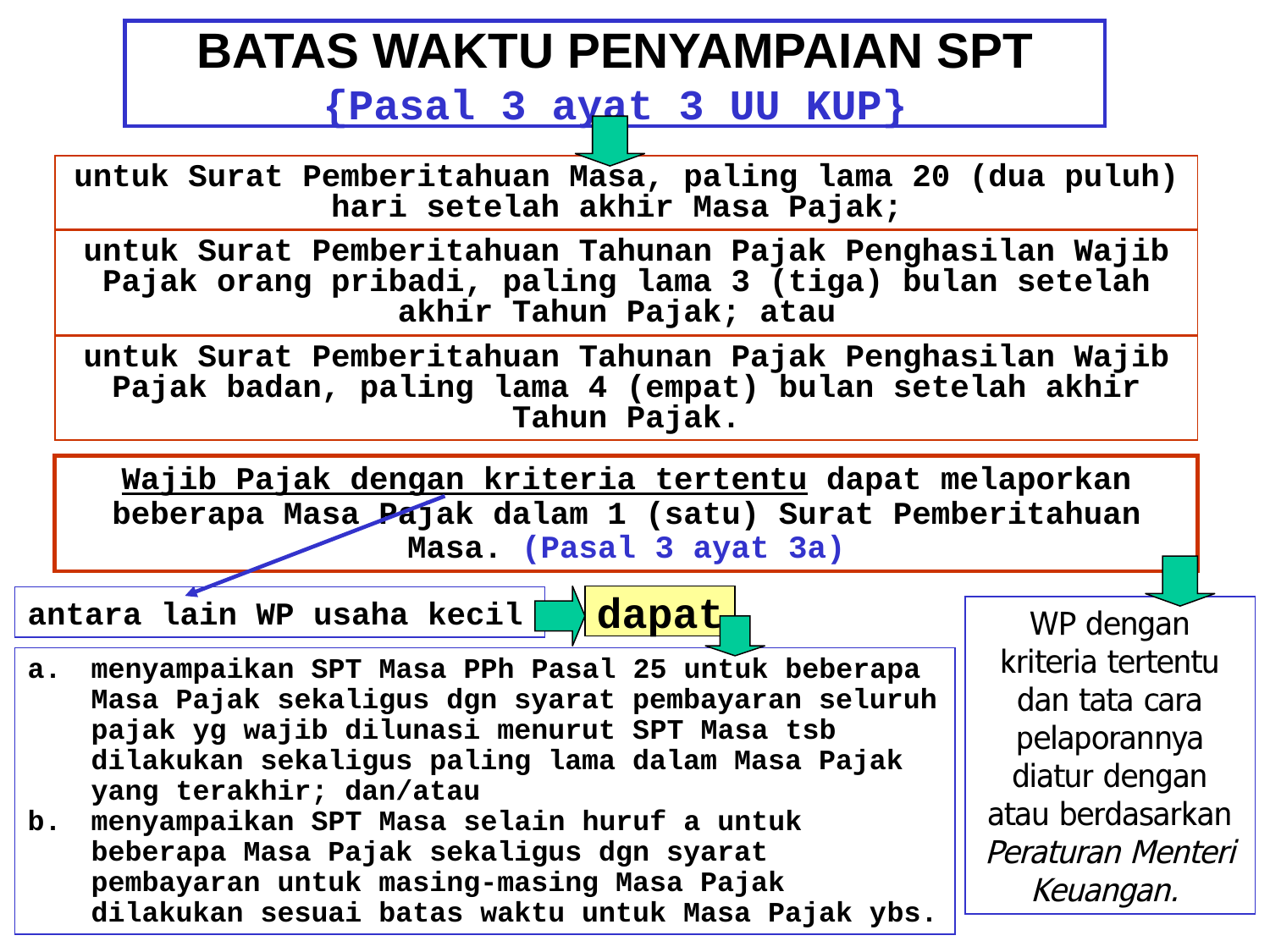

# BATAS WAKTU PENYAMPAIAN SPT {Pasal 3 ayat 3 UU KUP}

untuk Surat Pemberitahuan Masa, paling lama 20 (dua puluh) hari setelah akhir Masa Pajak;
untuk Surat Pemberitahuan Tahunan Pajak Penghasilan Wajib Pajak orang pribadi, paling lama 3 (tiga) bulan setelah akhir Tahun Pajak; atau
untuk Surat Pemberitahuan Tahunan Pajak Penghasilan Wajib Pajak badan, paling lama 4 (empat) bulan setelah akhir Tahun Pajak.
Wajib Pajak dengan kriteria tertentu dapat melaporkan beberapa Masa Pajak dalam 1 (satu) Surat Pemberitahuan Masa. (Pasal 3 ayat 3a)

antara lain WP usaha kecil

dapat
WP dengan kriteria tertentu dan tata cara pelaporannya diatur dengan atau berdasarkan Peraturan Menteri Keuangan.

menyampaikan SPT Masa PPh Pasal 25 untuk beberapa Masa Pajak sekaligus dgn syarat pembayaran seluruh pajak yg wajib dilunasi menurut SPT Masa tsb dilakukan sekaligus paling lama dalam Masa Pajak yang terakhir; dan/atau
menyampaikan SPT Masa selain huruf a untuk beberapa Masa Pajak sekaligus dgn syarat pembayaran untuk masing-masing Masa Pajak dilakukan sesuai batas waktu untuk Masa Pajak ybs.